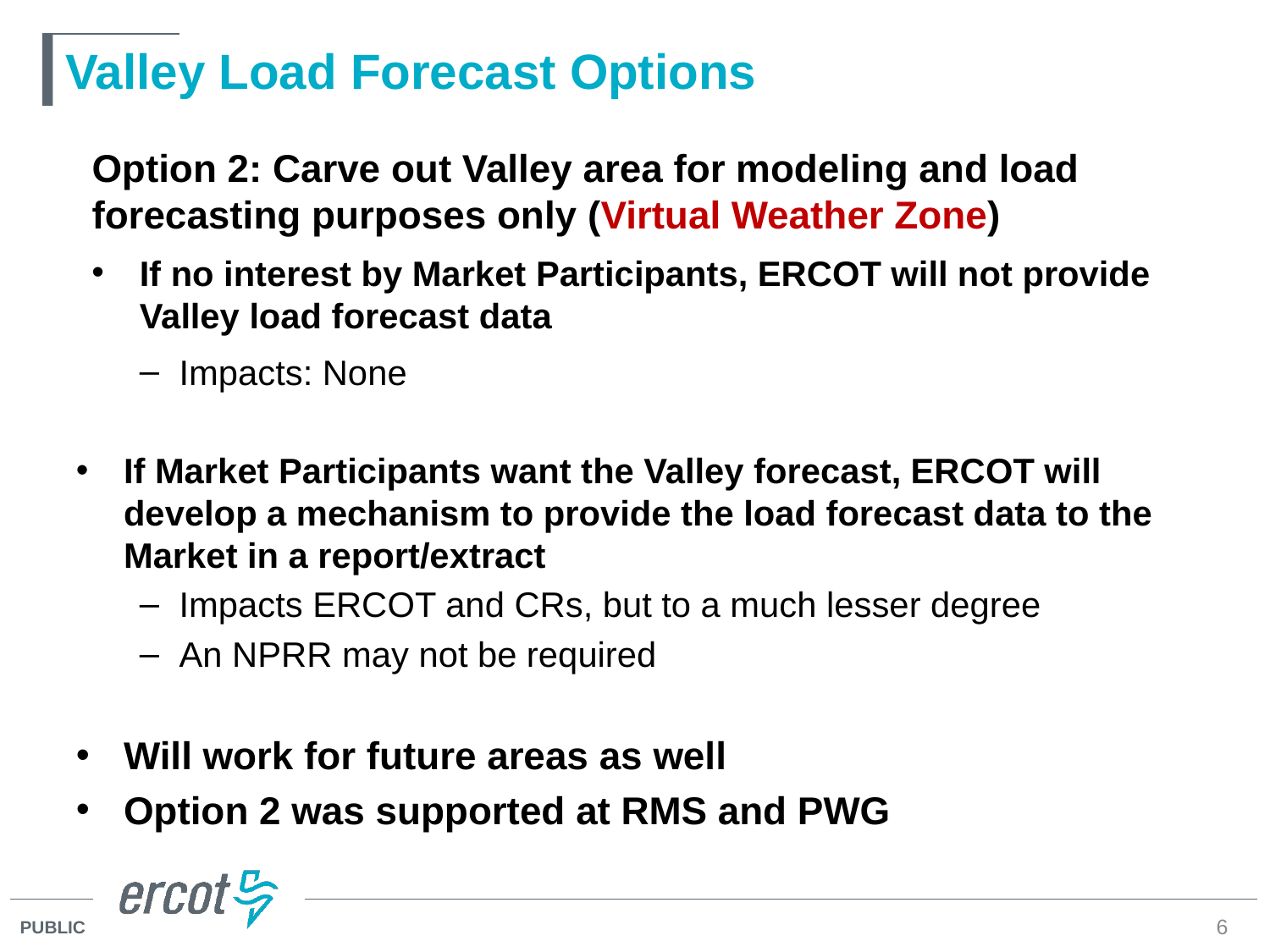

# Valley Load Forecast Options
Option 2: Carve out Valley area for modeling and load forecasting purposes only (Virtual Weather Zone)
If no interest by Market Participants, ERCOT will not provide Valley load forecast data
Impacts: None

If Market Participants want the Valley forecast, ERCOT will develop a mechanism to provide the load forecast data to the Market in a report/extract
Impacts ERCOT and CRs, but to a much lesser degree
An NPRR may not be required

Will work for future areas as well
Option 2 was supported at RMS and PWG

6